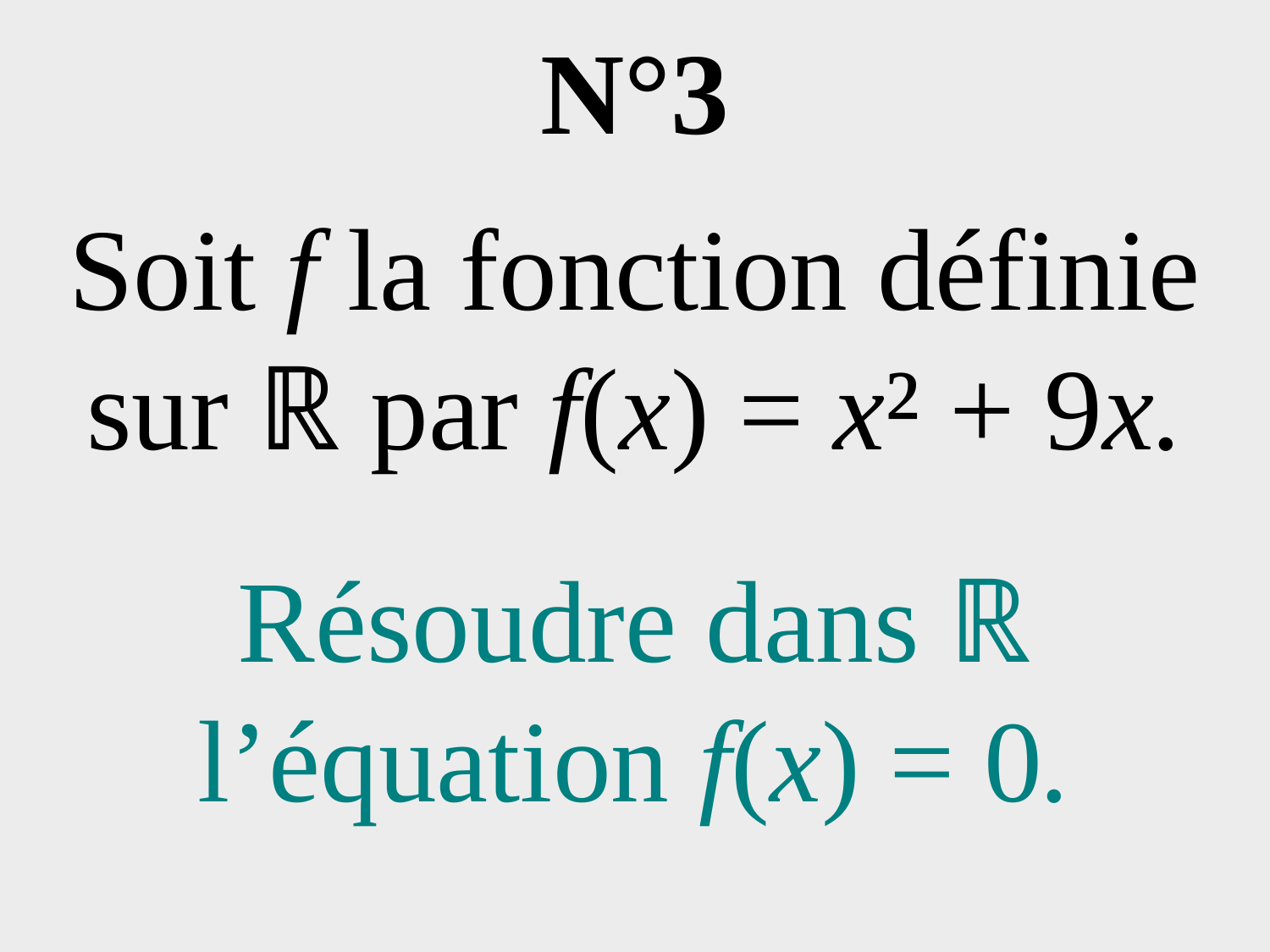

# N°3

Soit f la fonction définie sur ℝ par f(x) = x² + 9x.

Résoudre dans ℝ l’équation f(x) = 0.